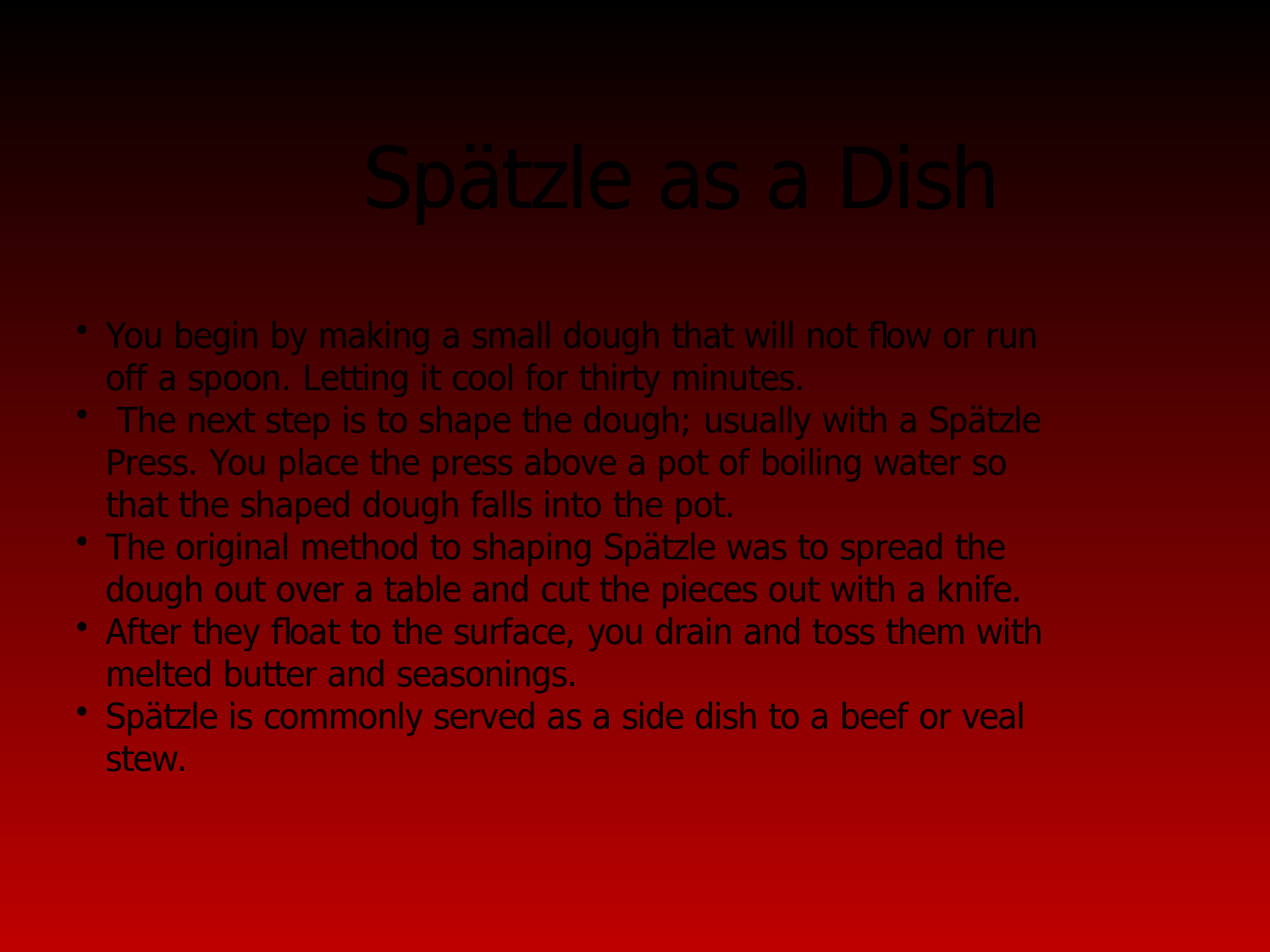

# Spätzle as a Dish
You begin by making a small dough that will not flow or run off a spoon. Letting it cool for thirty minutes.
 The next step is to shape the dough; usually with a Spätzle Press. You place the press above a pot of boiling water so that the shaped dough falls into the pot.
The original method to shaping Spätzle was to spread the dough out over a table and cut the pieces out with a knife.
After they float to the surface, you drain and toss them with melted butter and seasonings.
Spätzle is commonly served as a side dish to a beef or veal stew.